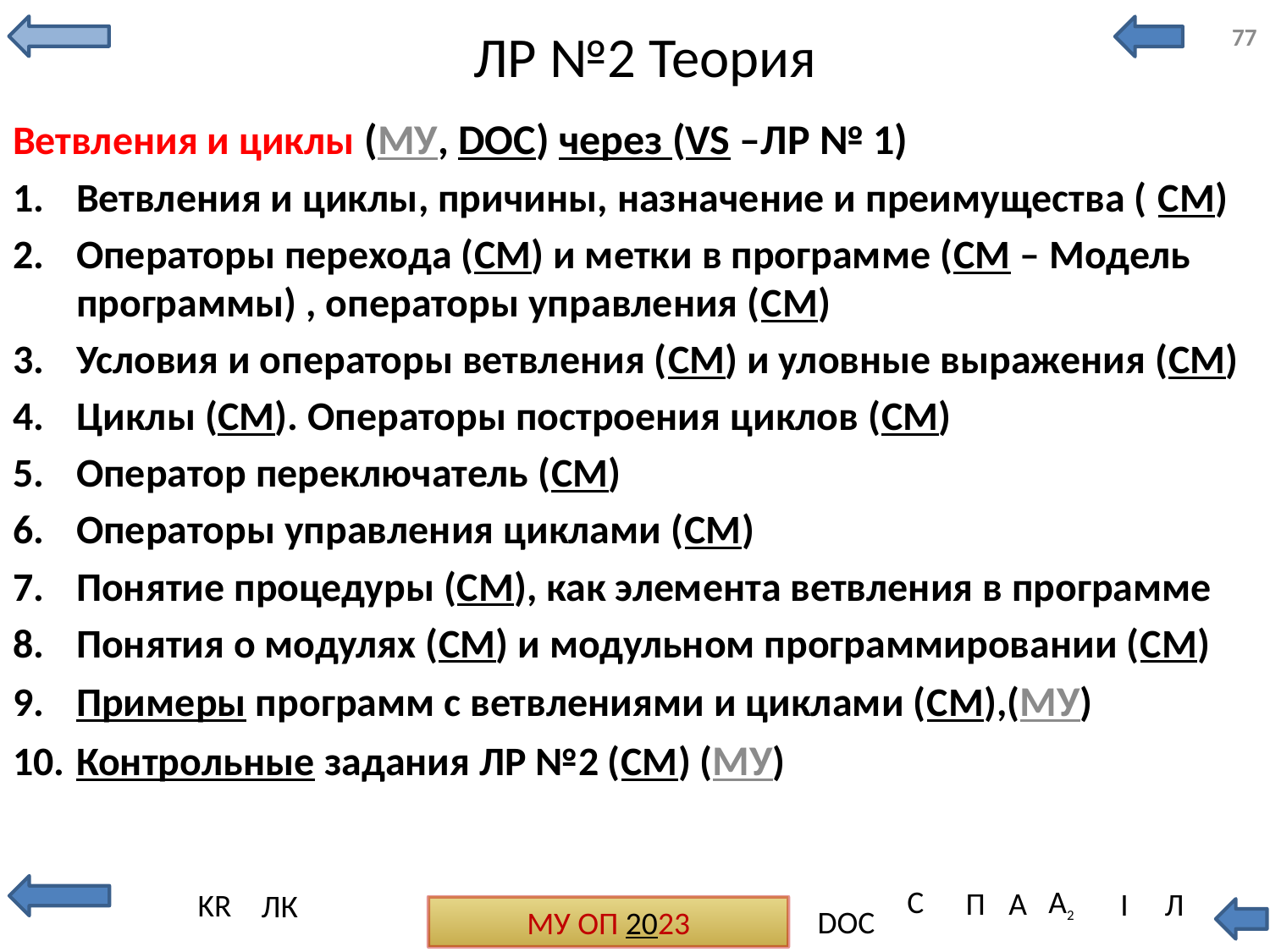

# ЛР №2 Теория
77
Ветвления и циклы (МУ, DOC) через (VS –ЛР № 1)
Ветвления и циклы, причины, назначение и преимущества ( СМ)
Операторы перехода (СМ) и метки в программе (СМ – Модель программы) , операторы управления (СМ)
Условия и операторы ветвления (СМ) и уловные выражения (СМ)
Циклы (СМ). Операторы построения циклов (СМ)
Оператор переключатель (СМ)
Операторы управления циклами (СМ)
Понятие процедуры (СМ), как элемента ветвления в программе
Понятия о модулях (СМ) и модульном программировании (СМ)
Примеры программ с ветвлениями и циклами (СМ),(МУ)
Контрольные задания ЛР №2 (СМ) (МУ)